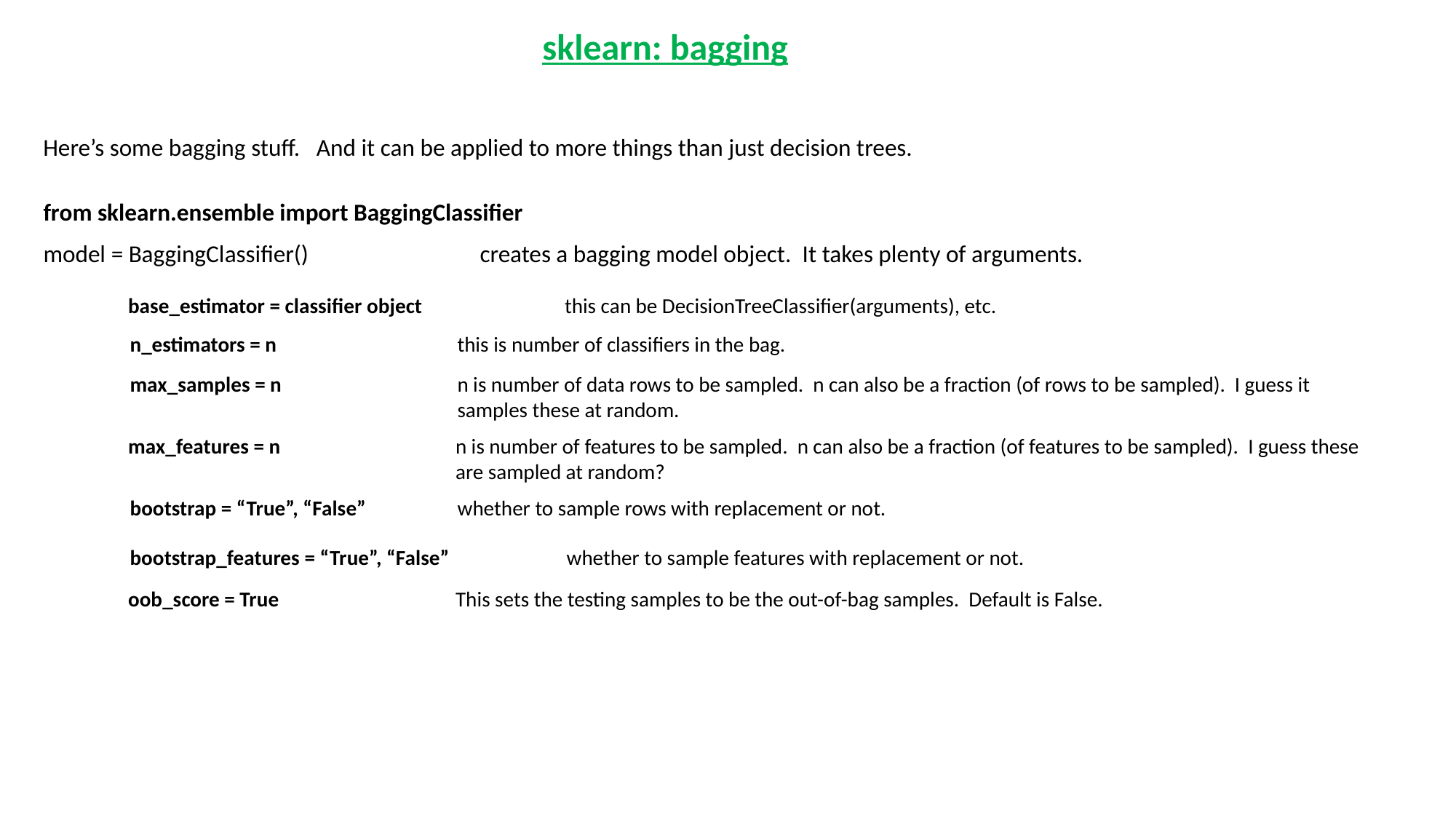

sklearn: bagging
Here’s some bagging stuff.   And it can be applied to more things than just decision trees.
from sklearn.ensemble import BaggingClassifier
model = BaggingClassifier()		creates a bagging model object.  It takes plenty of arguments.
base_estimator = classifier object		this can be DecisionTreeClassifier(arguments), etc.
n_estimators = n		this is number of classifiers in the bag.
max_samples = n		n is number of data rows to be sampled.  n can also be a fraction (of rows to be sampled).  I guess it
			samples these at random.
max_features = n		n is number of features to be sampled.  n can also be a fraction (of features to be sampled).  I guess these
			are sampled at random?
bootstrap = “True”, “False”	whether to sample rows with replacement or not.
bootstrap_features = “True”, “False”		whether to sample features with replacement or not.
oob_score = True		This sets the testing samples to be the out-of-bag samples.  Default is False.